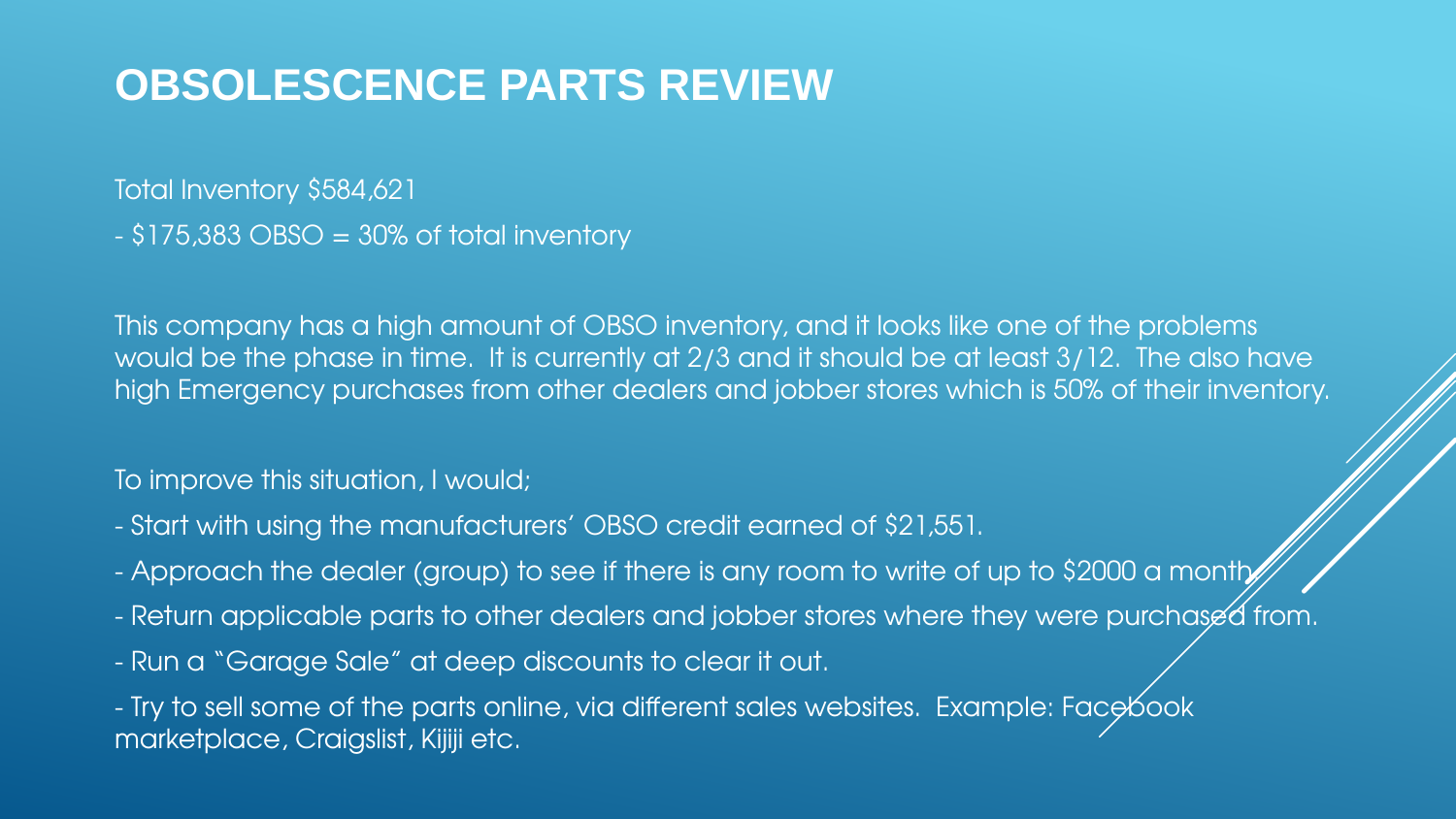

# Obsolescence Parts Review
Total Inventory $584,621
- $175,383 OBSO = 30% of total inventory

This company has a high amount of OBSO inventory, and it looks like one of the problems would be the phase in time.  It is currently at 2/3 and it should be at least 3/12.  The also have high Emergency purchases from other dealers and jobber stores which is 50% of their inventory.

To improve this situation, I would;
- Start with using the manufacturers’ OBSO credit earned of $21,551.
- Approach the dealer (group) to see if there is any room to write of up to $2000 a month.
- Return applicable parts to other dealers and jobber stores where they were purchased from.
- Run a “Garage Sale” at deep discounts to clear it out.
- Try to sell some of the parts online, via different sales websites.  Example: Facebook marketplace, Craigslist, Kijiji etc.